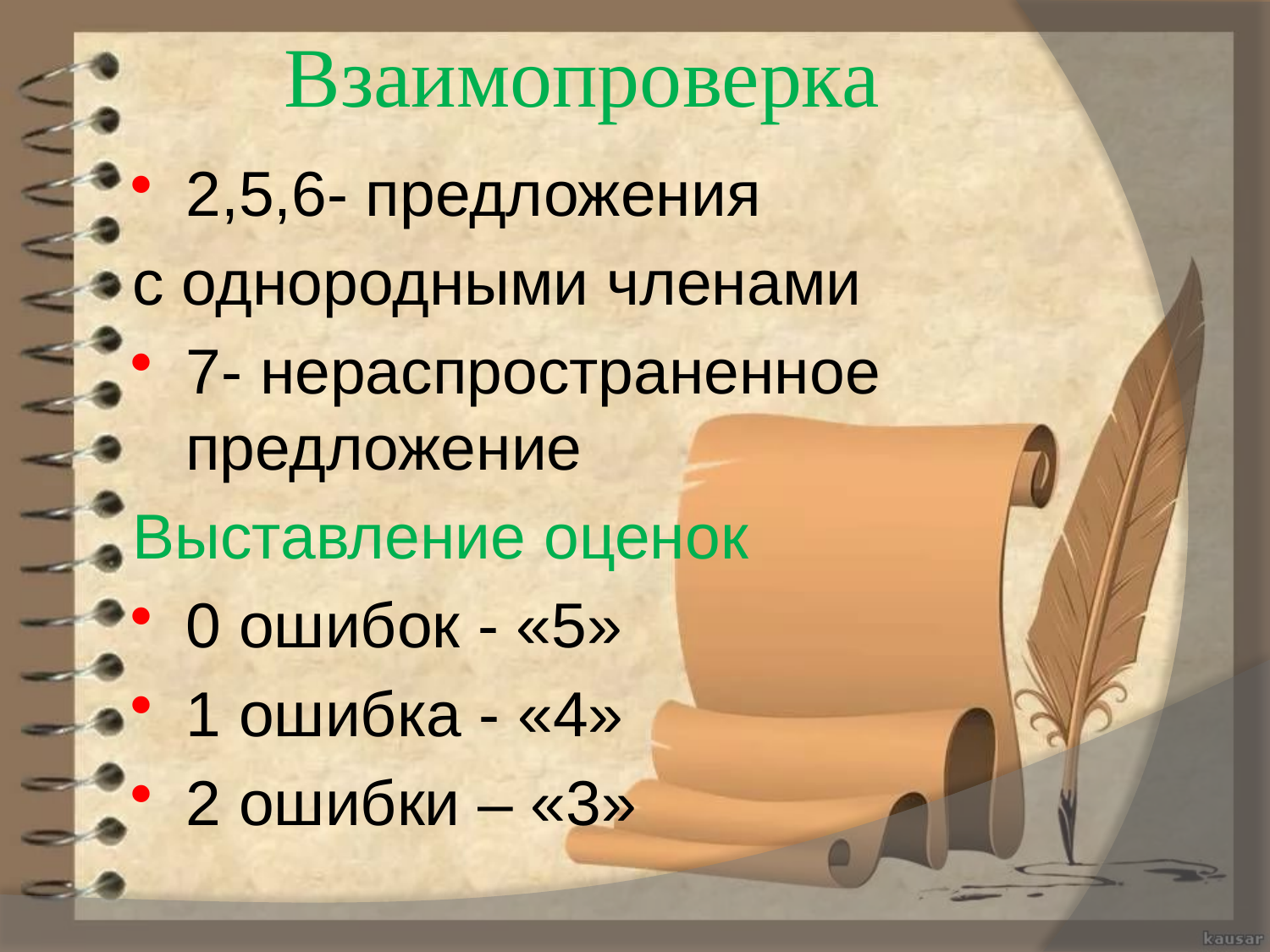

# Взаимопроверка
2,5,6- предложения
с однородными членами
7- нераспространенное предложение
Выставление оценок
0 ошибок - «5»
1 ошибка - «4»
2 ошибки – «3»